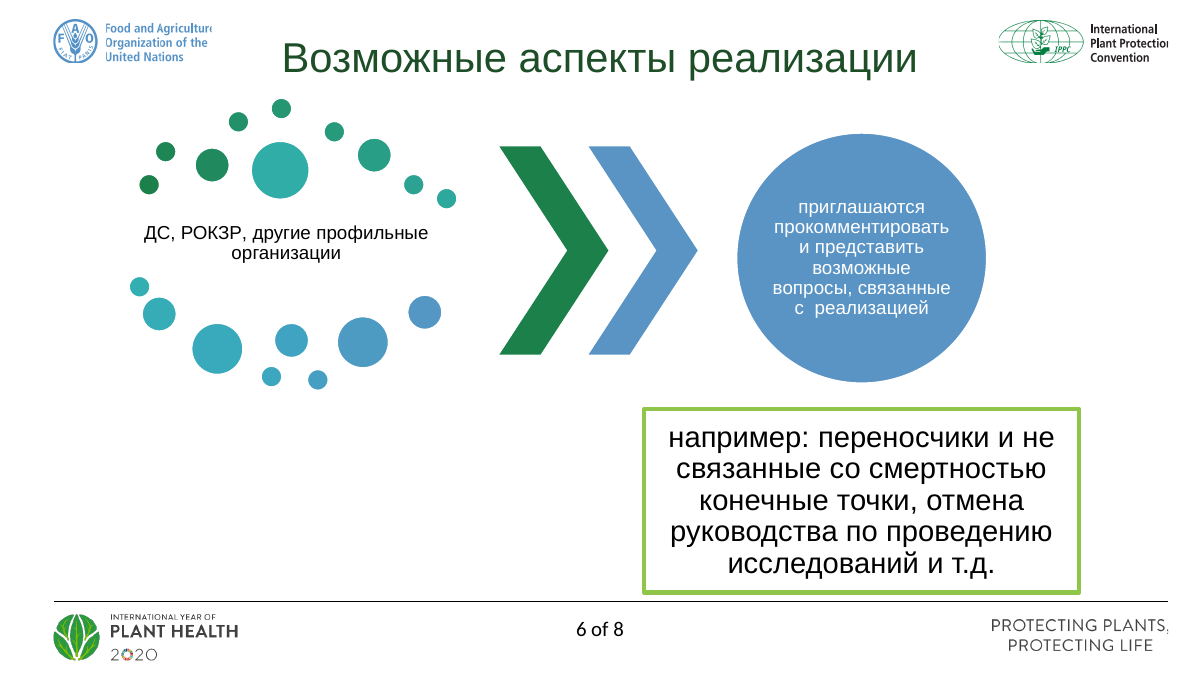

Возможные аспекты реализации
ДС, РОКЗР, другие профильные организации
приглашаются прокомментировать и представить возможные вопросы, связанные с  реализацией
например: переносчики и не связанные со смертностью конечные точки, отмена руководства по проведению исследований и т.д.
6 of 8